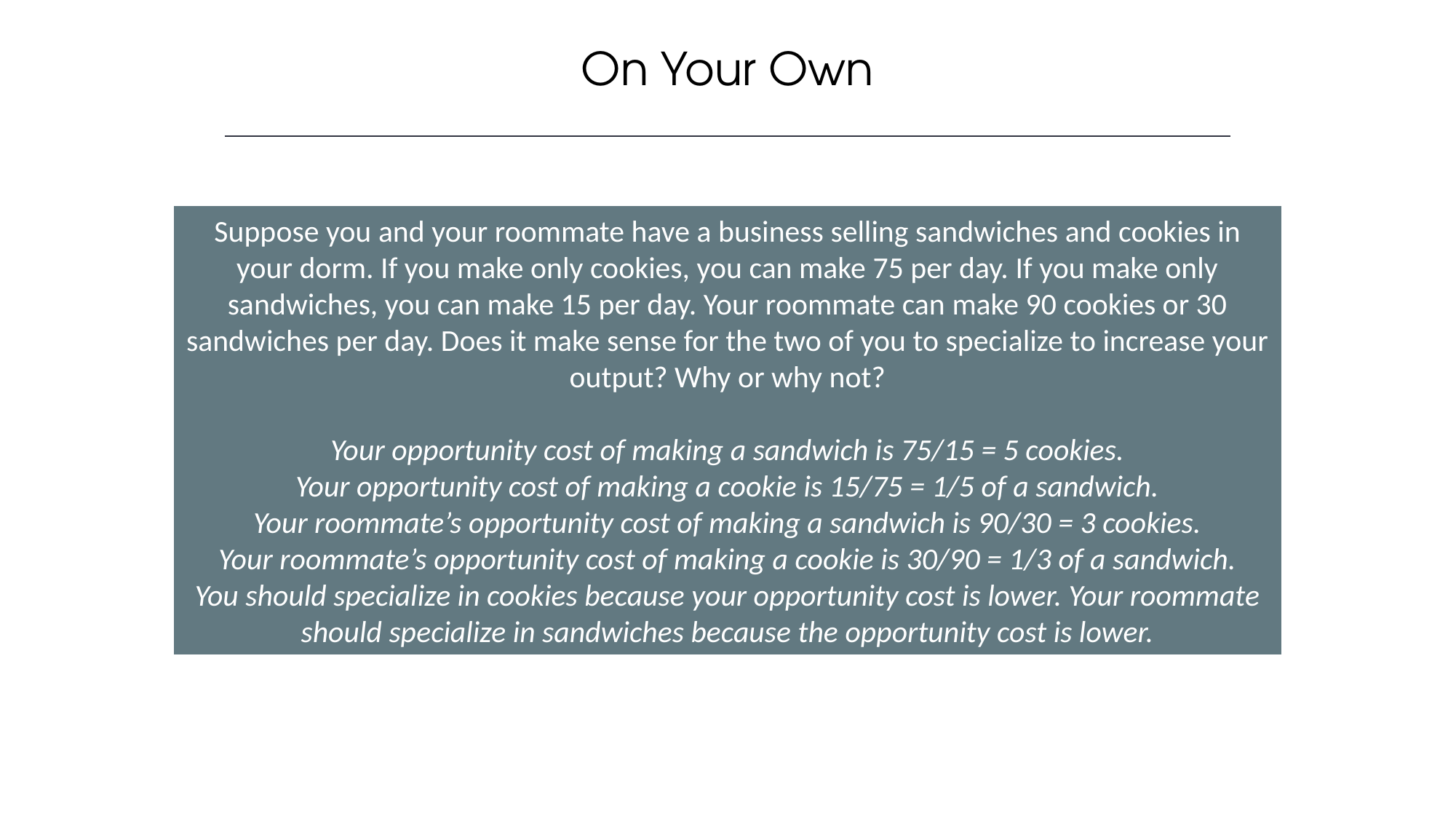

On Your Own
HAWKES LEARNING
Suppose you and your roommate have a business selling sandwiches and cookies in your dorm. If you make only cookies, you can make 75 per day. If you make only sandwiches, you can make 15 per day. Your roommate can make 90 cookies or 30 sandwiches per day. Does it make sense for the two of you to specialize to increase your output? Why or why not?

Your opportunity cost of making a sandwich is 75/15 = 5 cookies.
Your opportunity cost of making a cookie is 15/75 = 1/5 of a sandwich.
Your roommate’s opportunity cost of making a sandwich is 90/30 = 3 cookies.
Your roommate’s opportunity cost of making a cookie is 30/90 = 1/3 of a sandwich.
You should specialize in cookies because your opportunity cost is lower. Your roommate should specialize in sandwiches because the opportunity cost is lower.